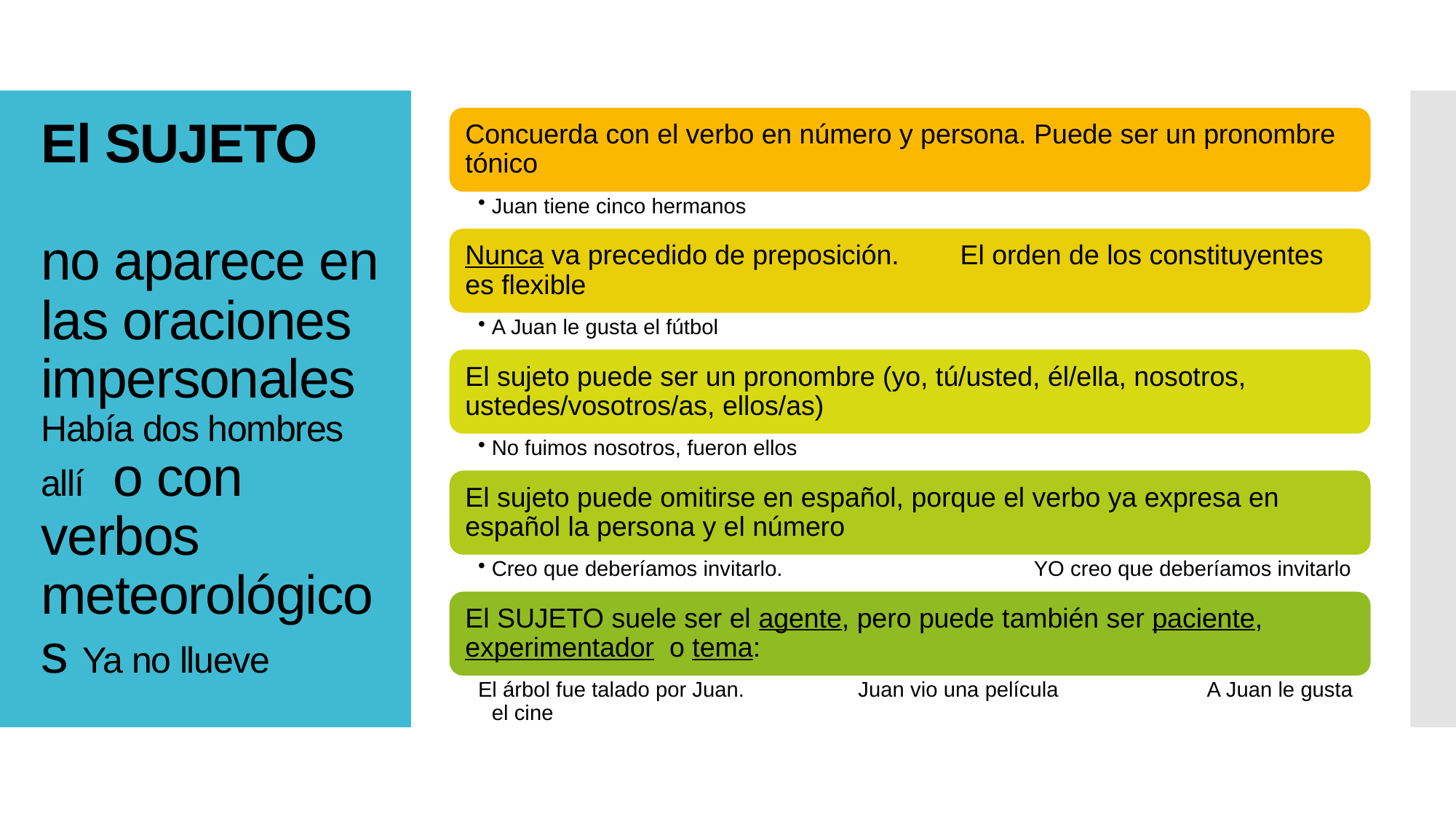

Concuerda con el verbo en número y persona. Puede ser un pronombre tónico
Juan tiene cinco hermanos
Nunca va precedido de preposición.        El orden de los constituyentes es flexible
A Juan le gusta el fútbol
El sujeto puede ser un pronombre (yo, tú/usted, él/ella, nosotros, ustedes/vosotros/as, ellos/as)
No fuimos nosotros, fueron ellos
El sujeto puede omitirse en español, porque el verbo ya expresa en español la persona y el número
Creo que deberíamos invitarlo.                                          YO creo que deberíamos invitarlo
El SUJETO suele ser el agente, pero puede también ser paciente, experimentador  o tema:
El árbol fue talado por Juan.                   Juan vio una película                         A Juan le gusta el cine
# El SUJETO no aparece en las oraciones impersonales  Había dos hombres allí  o con verbos meteorológicos Ya no llueve